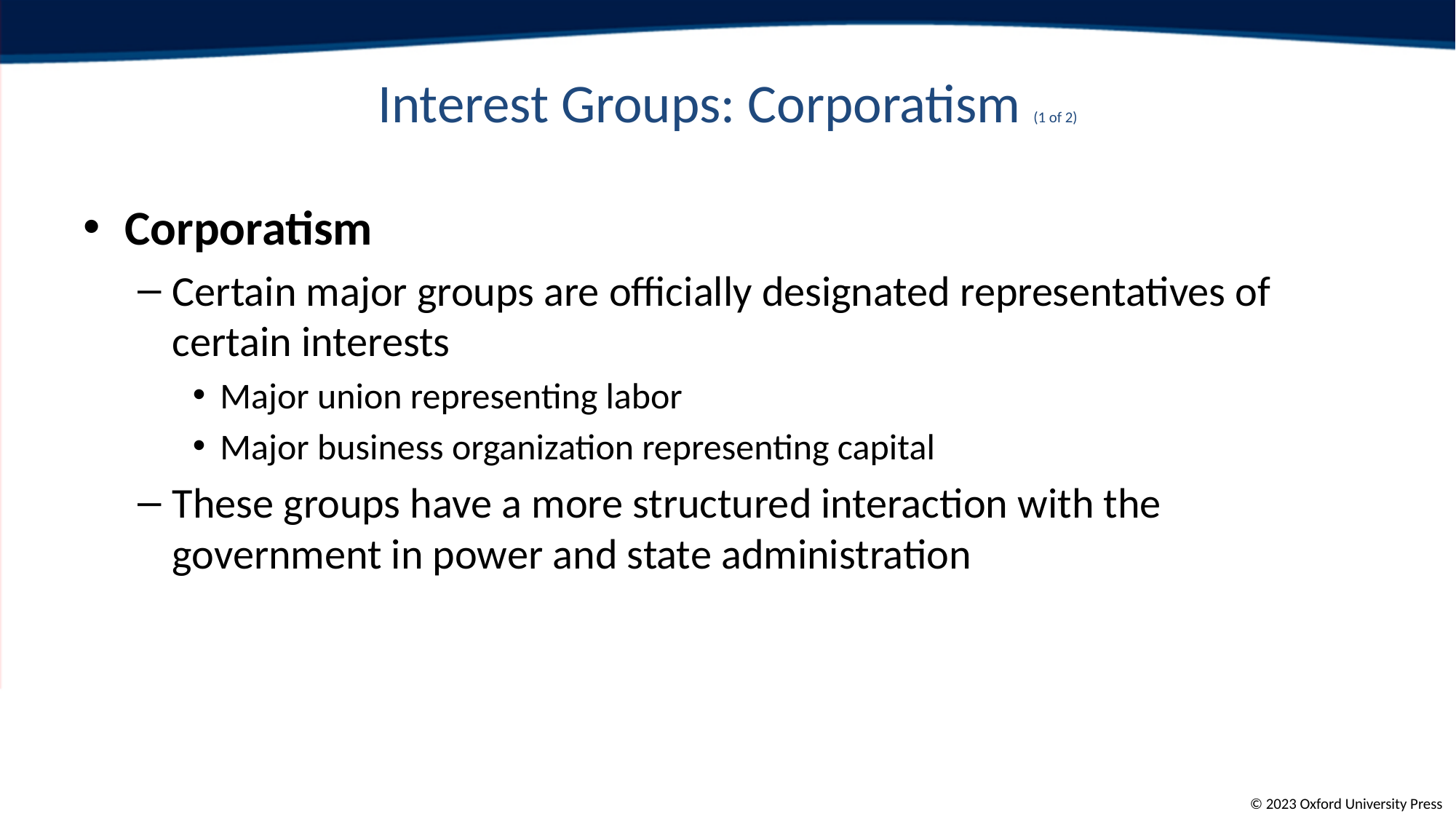

# Interest Groups: Corporatism (1 of 2)
Corporatism
Certain major groups are officially designated representatives of certain interests
Major union representing labor
Major business organization representing capital
These groups have a more structured interaction with the government in power and state administration